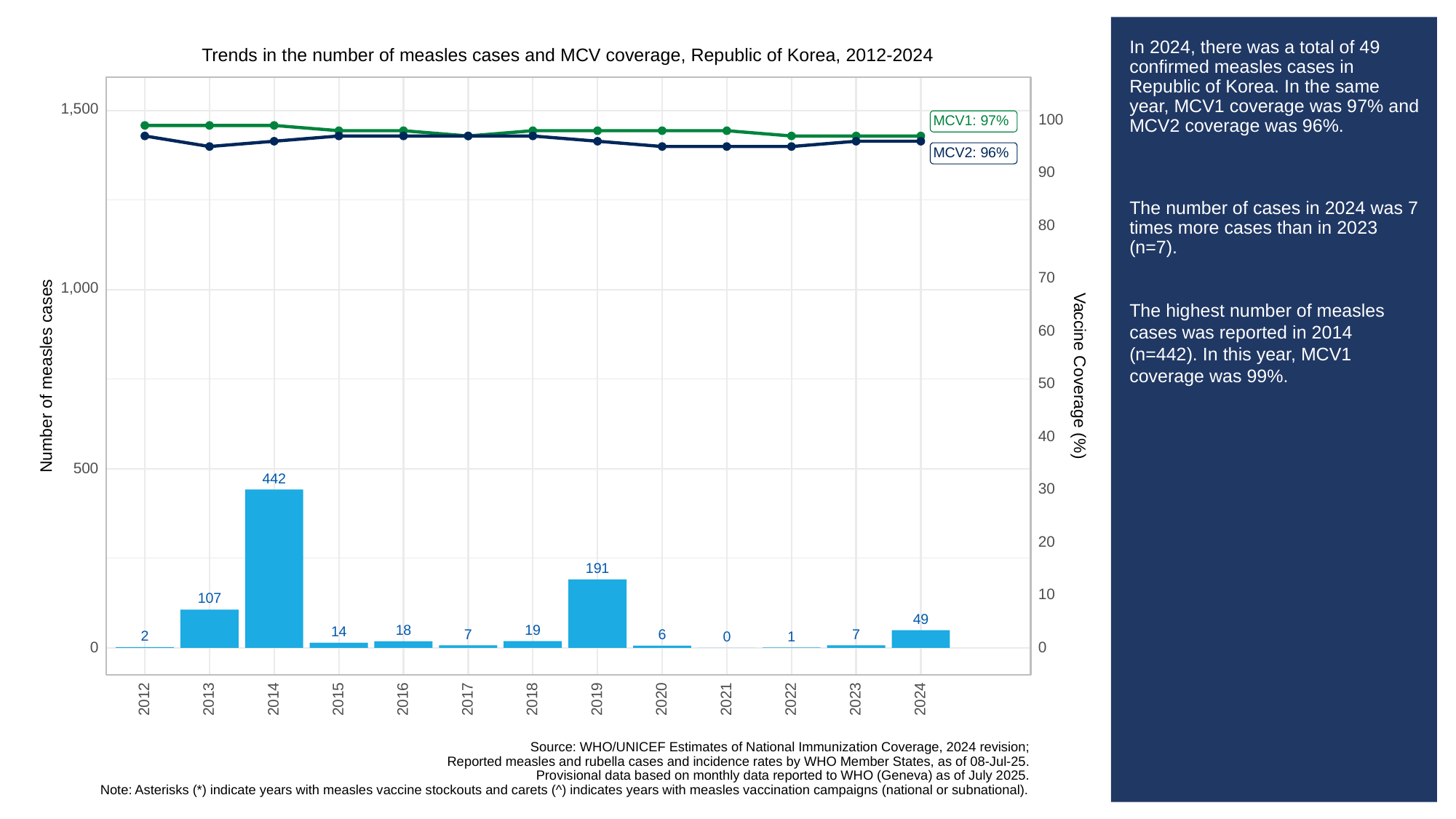

# In 2024, there was a total of 49 confirmed measles cases in Republic of Korea. In the same year, MCV1 coverage was 97% and MCV2 coverage was 96%.

The number of cases in 2024 was 7 times more cases than in 2023 (n=7).

The highest number of measles cases was reported in 2014 (n=442). In this year, MCV1 coverage was 99%.

Trends in the number of measles cases and MCV coverage, Republic of Korea, 2012-2024

1,500

100
MCV1: 97%

MCV2: 96%
90

80
70
1,000

60
Vaccine Coverage (%)
Number of measles cases
50

40
500

442
30

20

191

10
107

49
19
18
14
7
7
6

2
1
0

0
0

2013
2023
2012
2014
2015
2016
2017
2018
2019
2020
2021
2022
2024
Source: WHO/UNICEF Estimates of National Immunization Coverage, 2024 revision;
Reported measles and rubella cases and incidence rates by WHO Member States, as of 08-Jul-25.
Provisional data based on monthly data reported to WHO (Geneva) as of July 2025.
Note: Asterisks (*) indicate years with measles vaccine stockouts and carets (^) indicates years with measles vaccination campaigns (national or subnational).